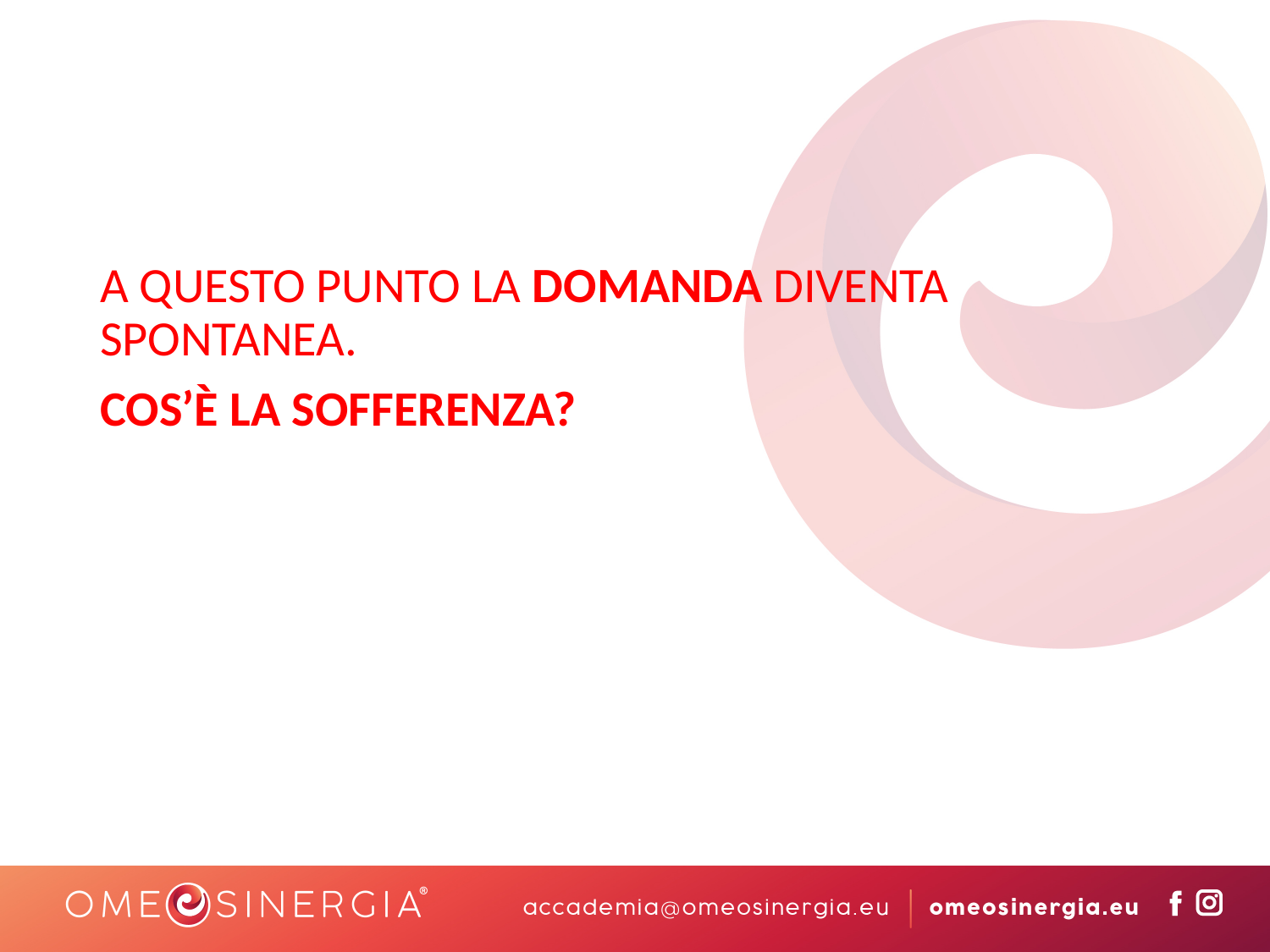

A QUESTO PUNTO LA DOMANDA DIVENTA SPONTANEA.
COS’È LA SOFFERENZA?